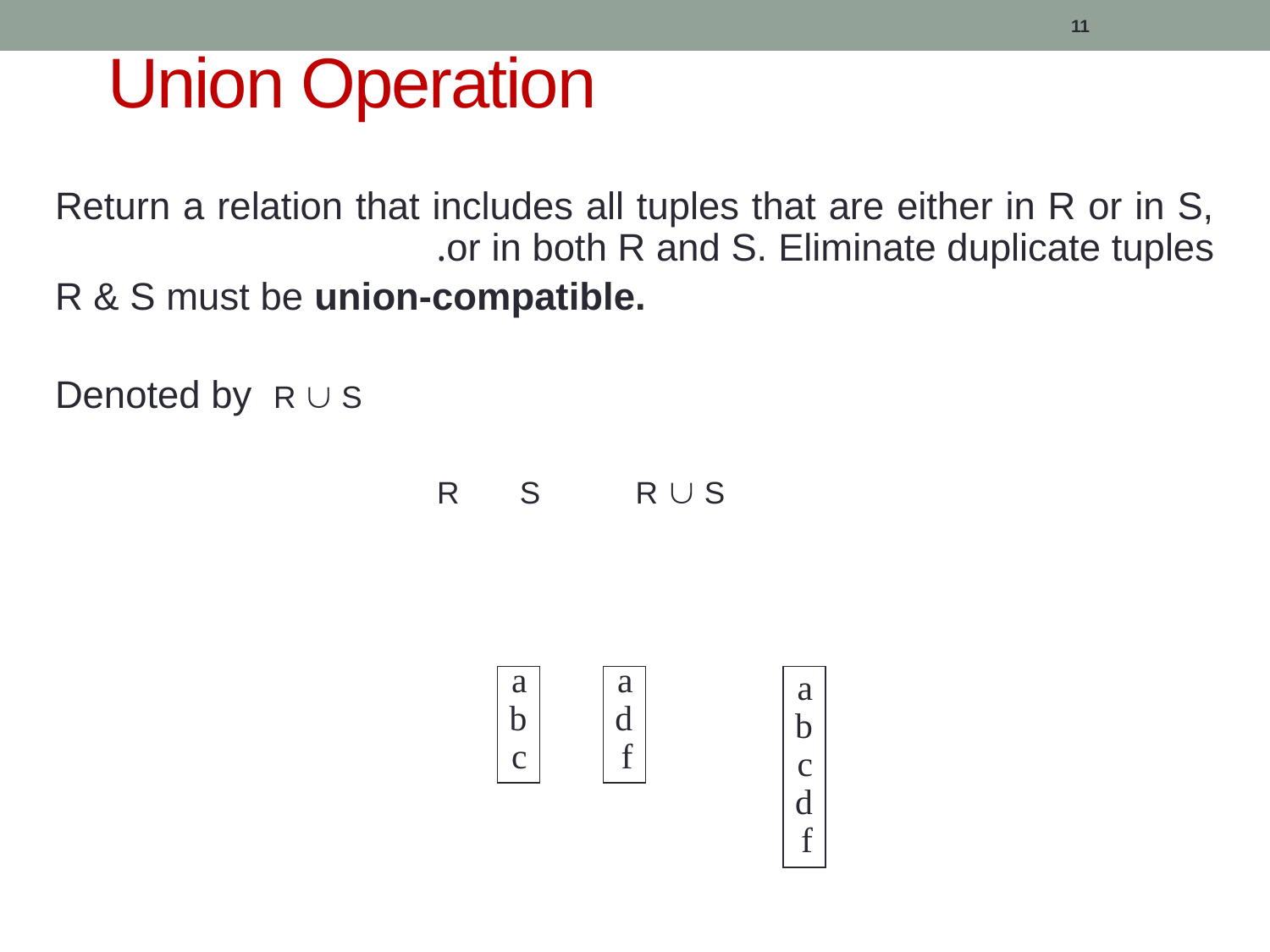

# Union Operation
11
Return a relation that includes all tuples that are either in R or in S, or in both R and S. Eliminate duplicate tuples.
R & S must be union-compatible.

Denoted by  R ∪ S

                                            R       S           R ∪ S
a
b
c
a
d
f
a
b
c
d
f